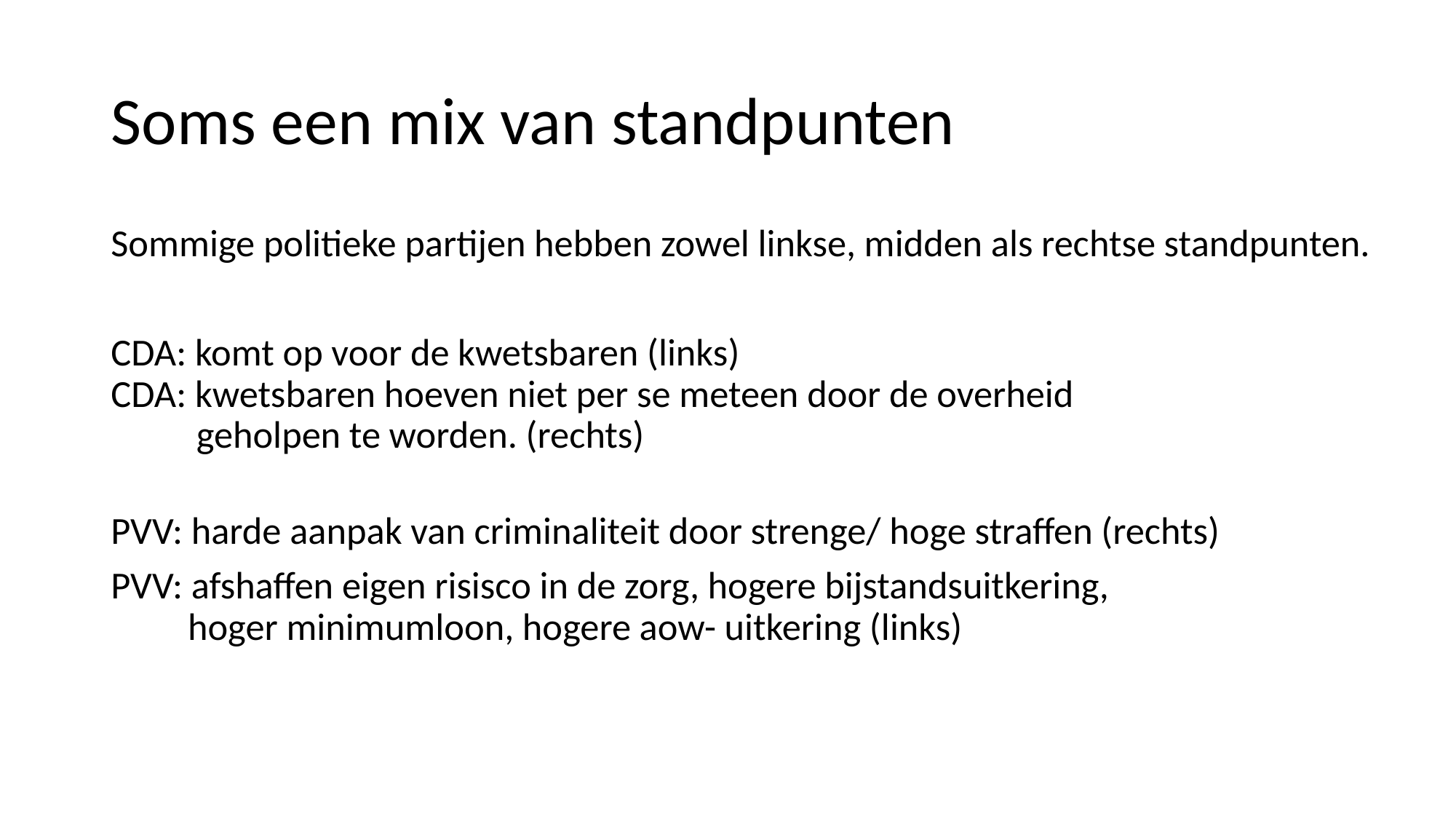

# Soms een mix van standpunten
Sommige politieke partijen hebben zowel linkse, midden als rechtse standpunten.

CDA: komt op voor de kwetsbaren (links)
CDA: kwetsbaren hoeven niet per se meteen door de overheid
          geholpen te worden. (rechts)
PVV: harde aanpak van criminaliteit door strenge/ hoge straffen (rechts)
PVV: afshaffen eigen risisco in de zorg, hogere bijstandsuitkering,
         hoger minimumloon, hogere aow- uitkering (links)